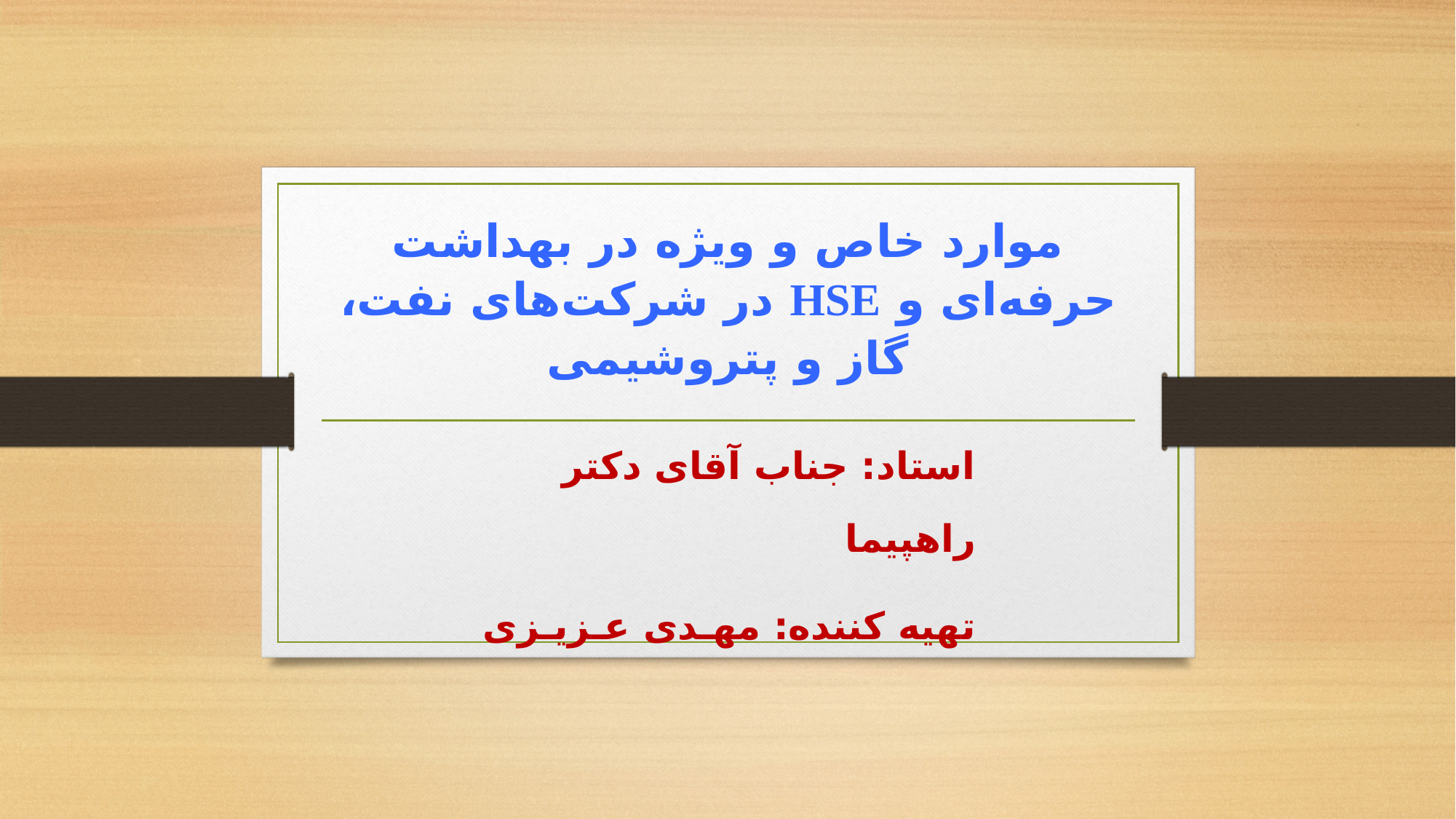

# موارد خاص و ویژه در بهداشت حرفه‌ای و HSE در شرکت‌های نفت، گاز و پتروشیمی
استاد: جناب آقای دکتر راهپیما
تهیه کننده: مهـدی عـزیـزی